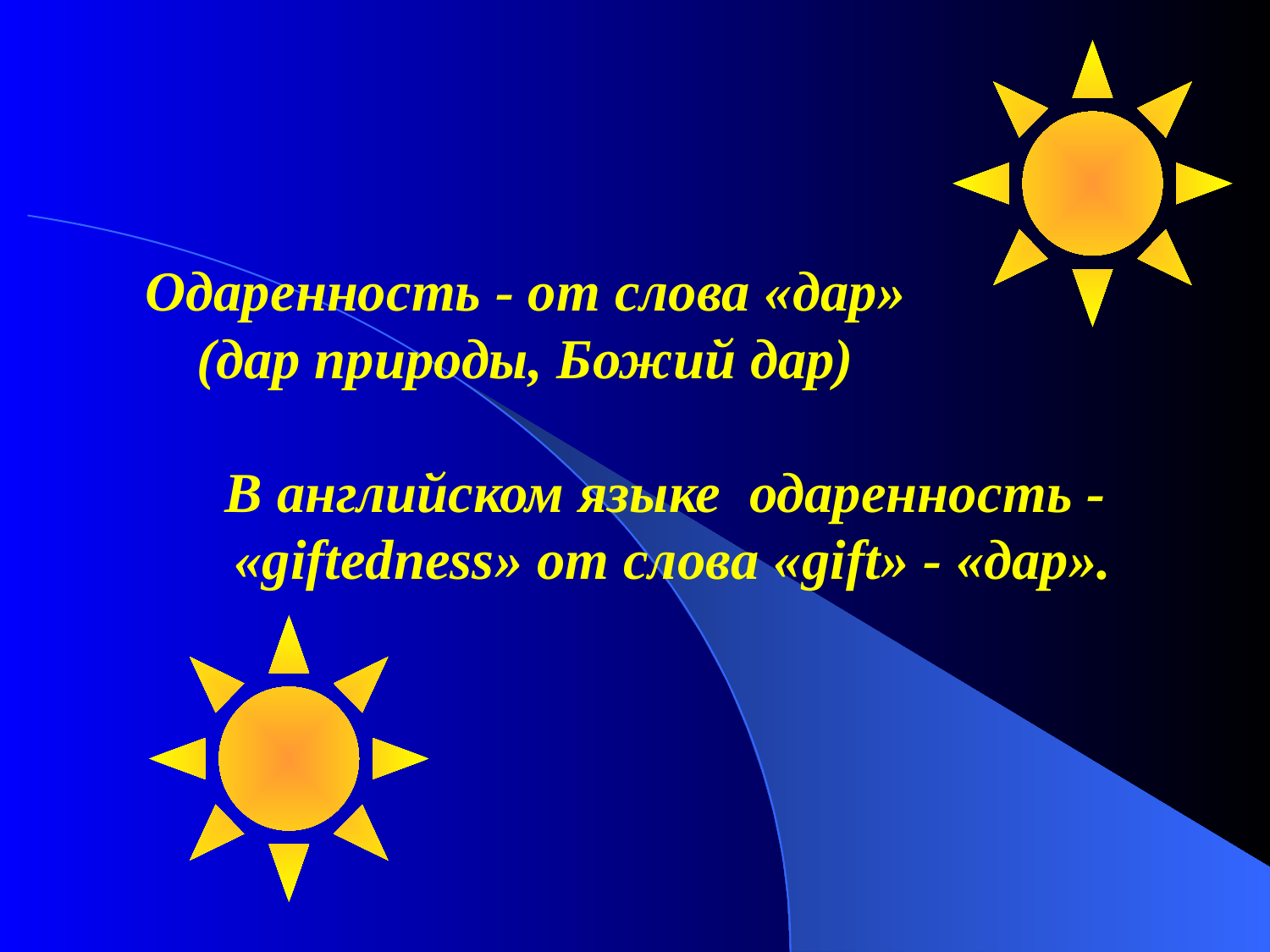

# Одаренность - от слова «дар» (дар природы, Божий дар)
В английском языке  одаренность -  «giftedness» от слова «gift» - «дар».